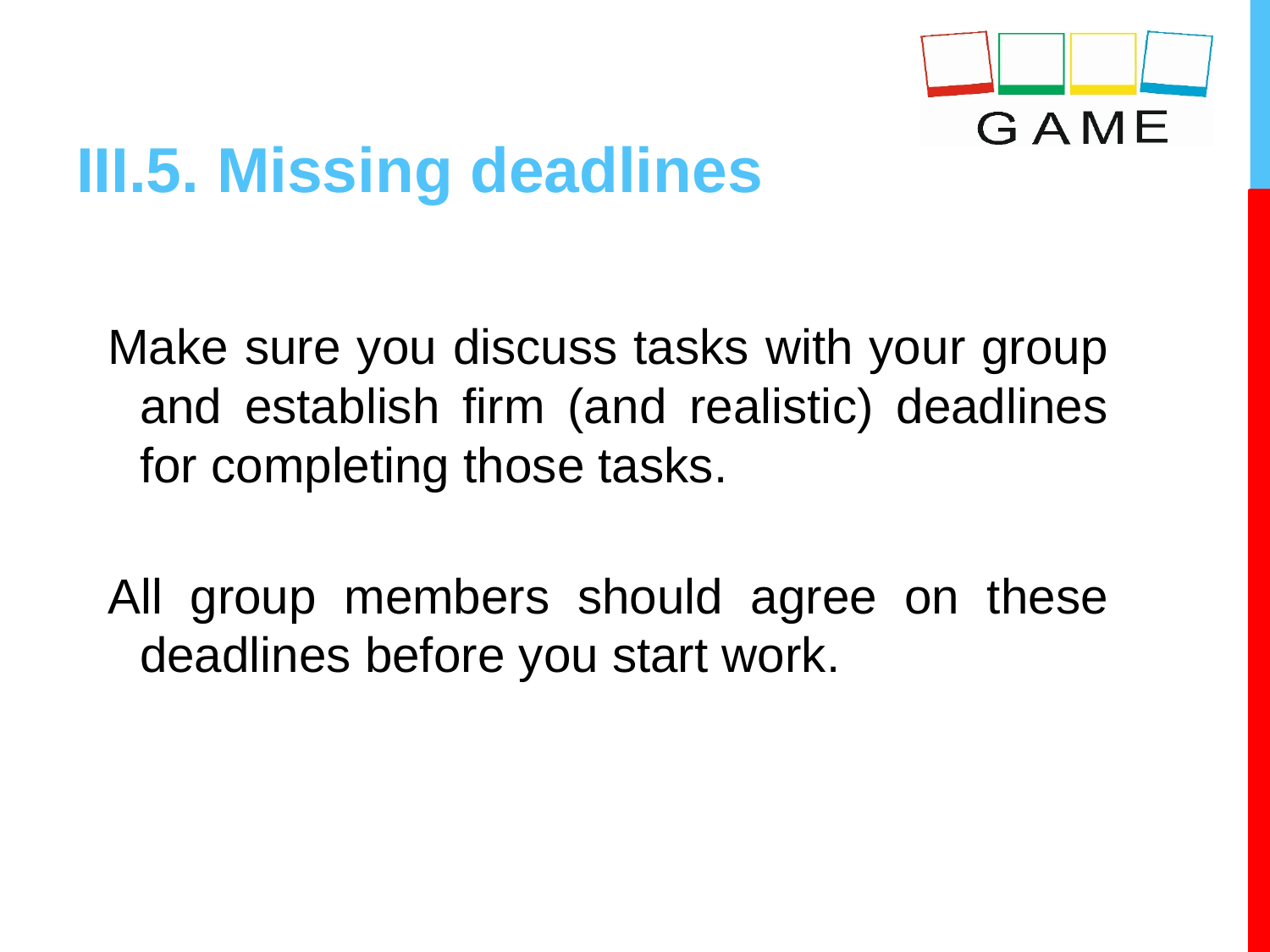

# III.5. Missing deadlines

Make sure you discuss tasks with your group and establish firm (and realistic) deadlines for completing those tasks.

All group members should agree on these deadlines before you start work.